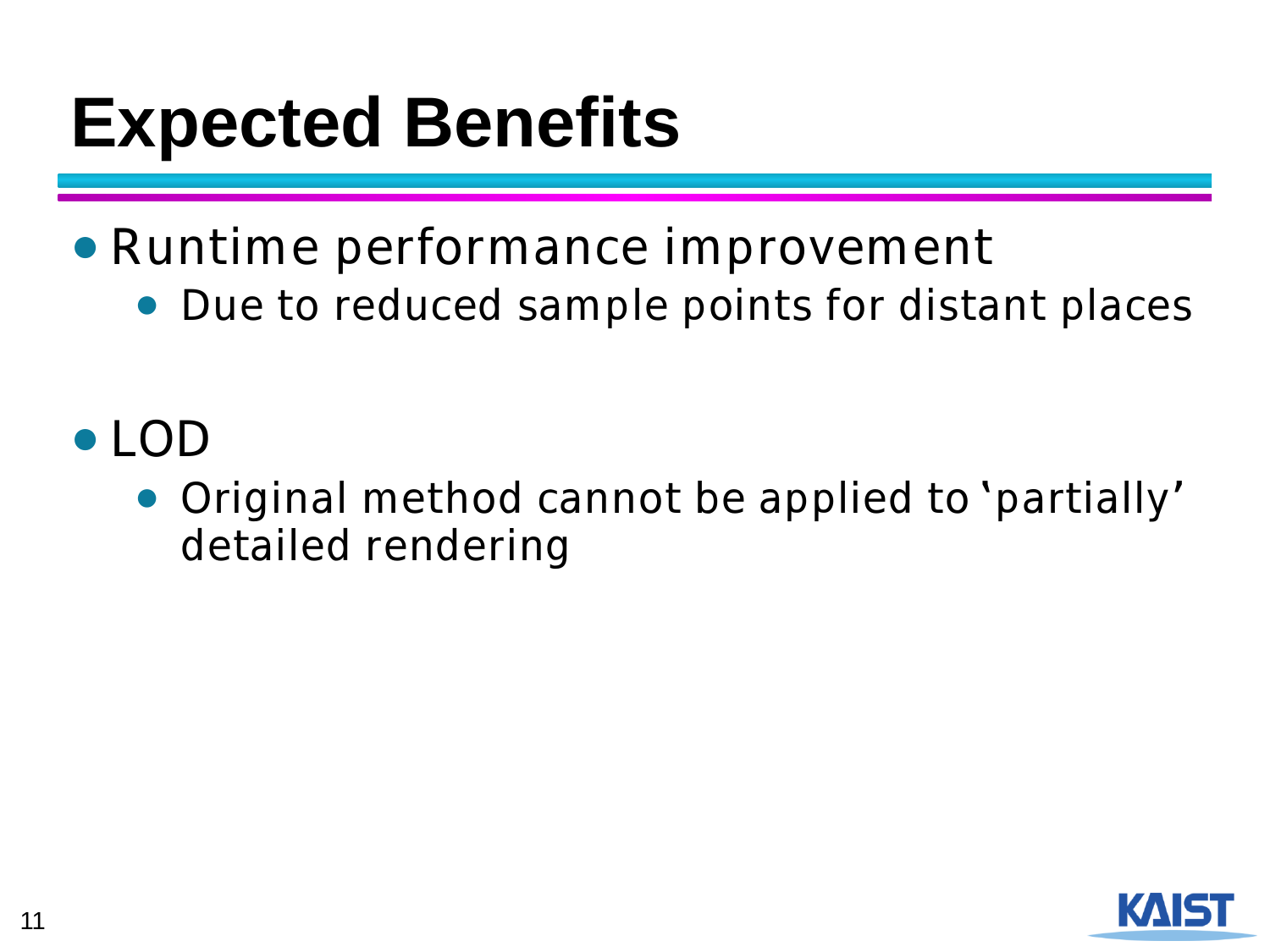

# Expected Benefits
Runtime performance improvement
Due to reduced sample points for distant places

LOD
Original method cannot be applied to ‘partially’ detailed rendering